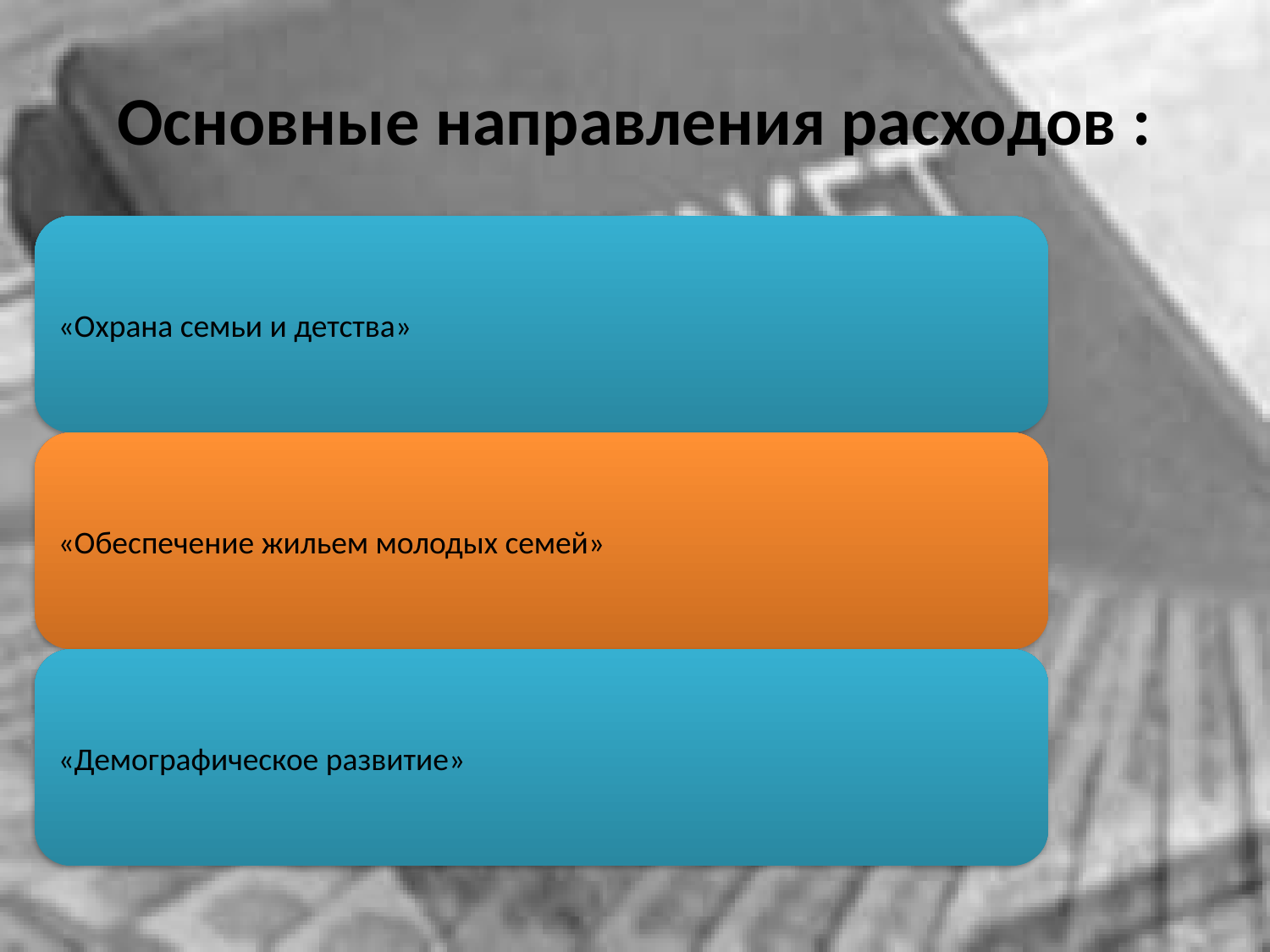

# Основные направления расходов :
«Охрана семьи и детства»
«Обеспечение жильем молодых семей»
«Демографическое развитие»